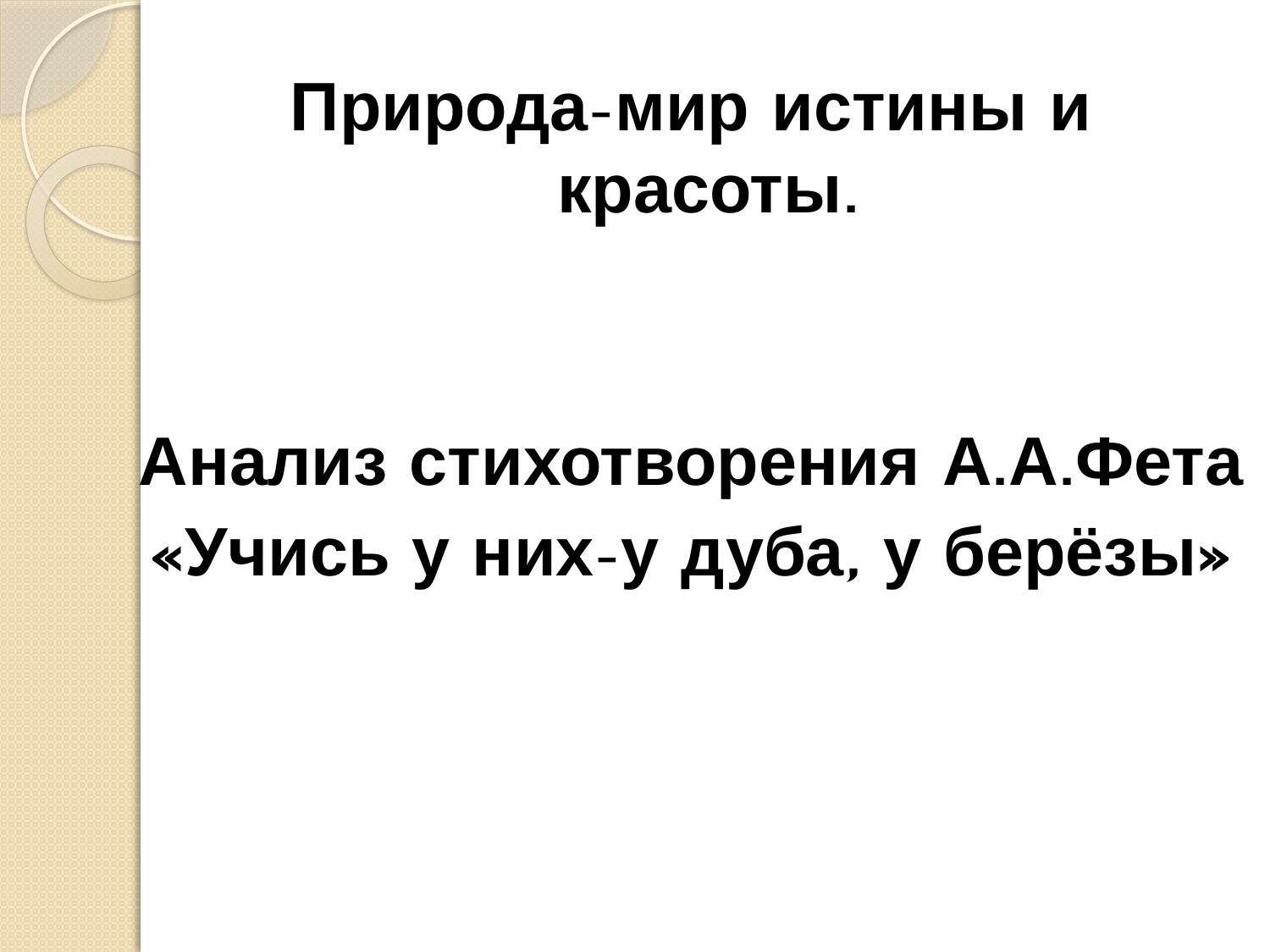

Природа-мир истины и красоты.

Анализ стихотворения А.А.Фета
«Учись у них-у дуба, у берёзы»